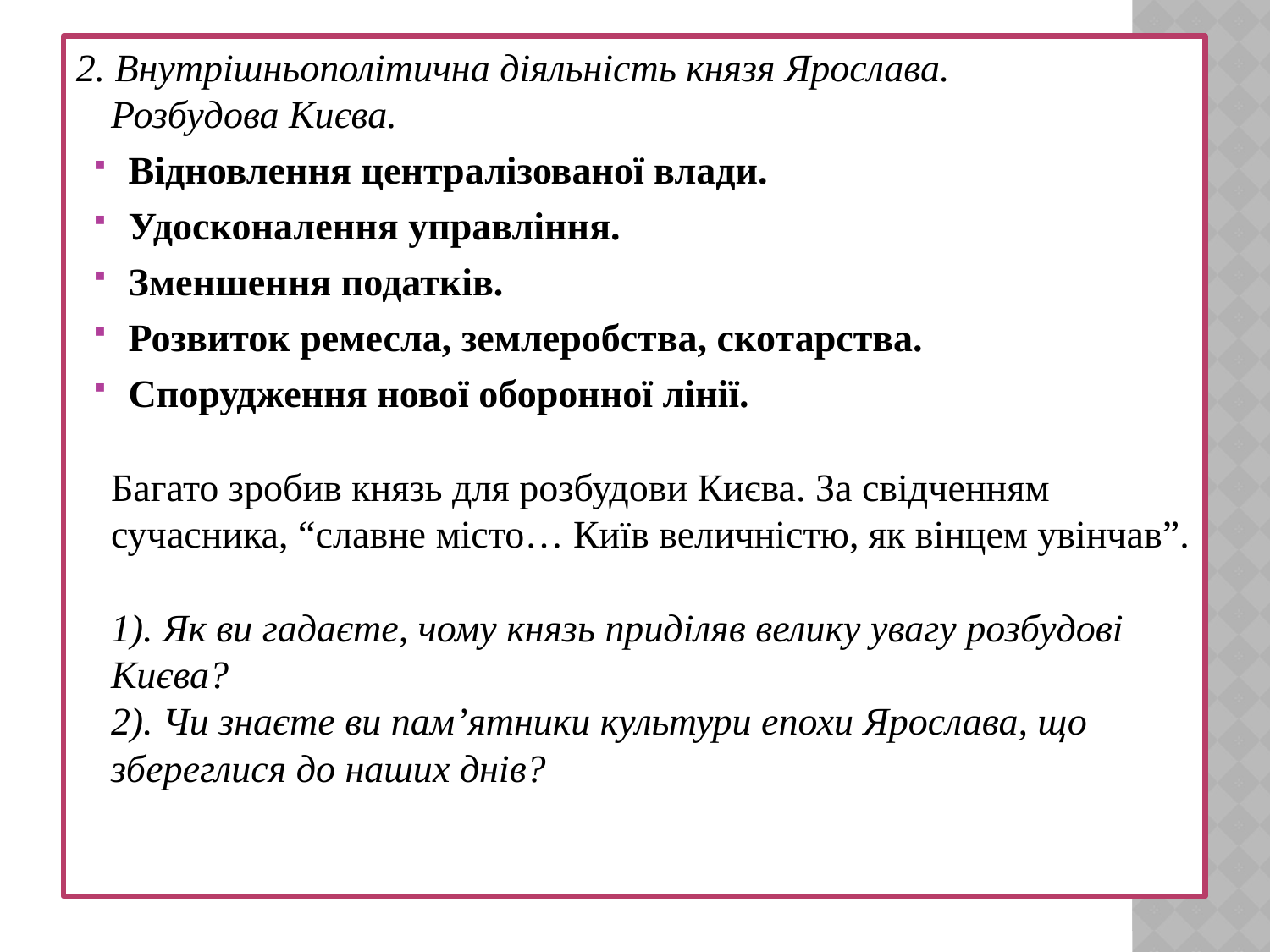

2. Внутрішньополітична діяльність князя Ярослава.
	Розбудова Києва.
Відновлення централізованої влади.
Удосконалення управління.
Зменшення податків.
Розвиток ремесла, землеробства, скотарства.
Спорудження нової оборонної лінії.

	Багато зробив князь для розбудови Києва. За свідченням сучасника, “славне місто… Київ величністю, як вінцем увінчав”.

	1). Як ви гадаєте, чому князь приділяв велику увагу розбудові Києва?
	2). Чи знаєте ви пам’ятники культури епохи Ярослава, що збереглися до наших днів?